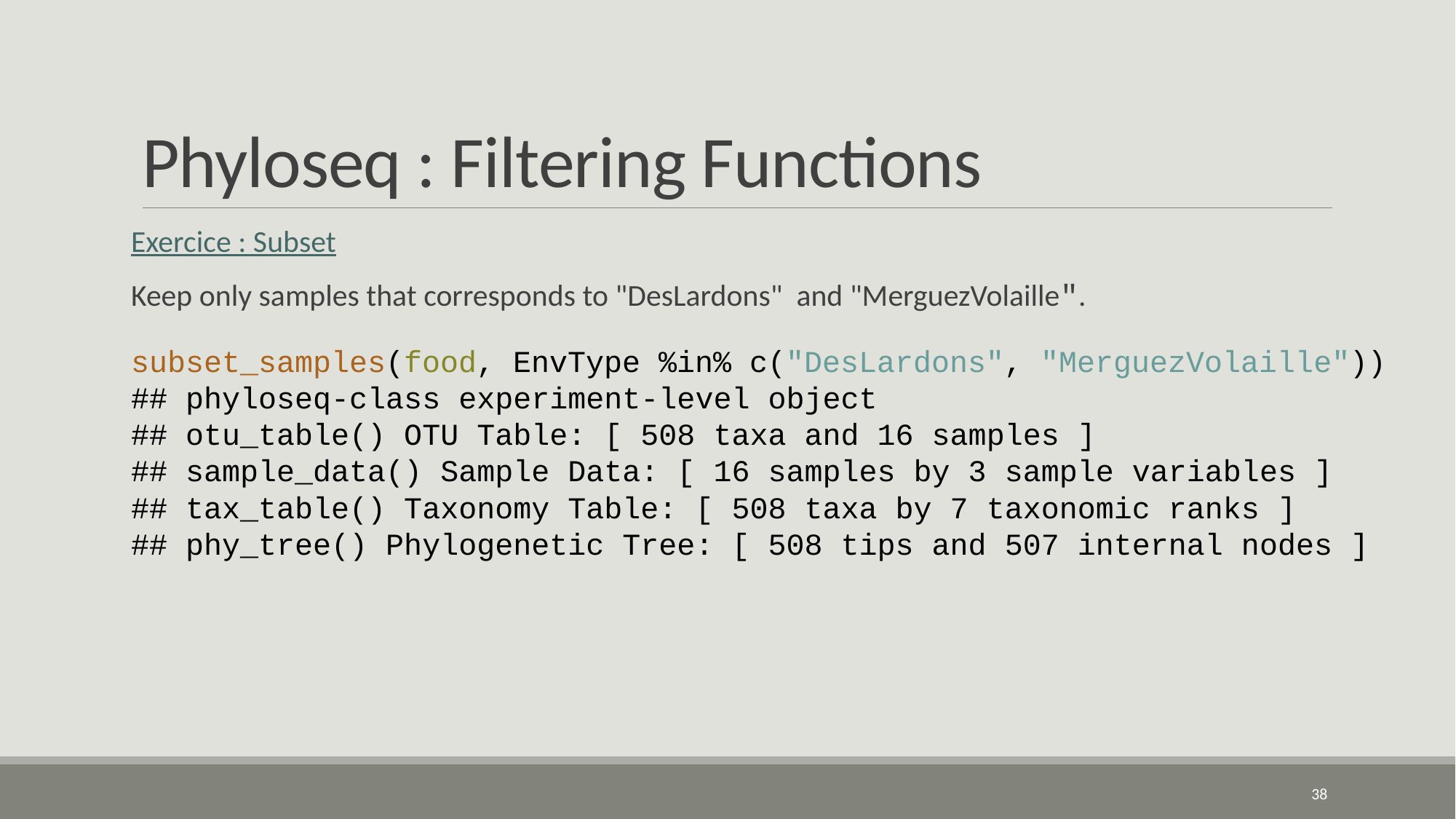

# Phyloseq : Filtering Functions
Exercice : Subset
Keep only samples that corresponds to "DesLardons"  and "MerguezVolaille".

subset_samples(food, EnvType %in% c("DesLardons", "MerguezVolaille"))
## phyloseq-class experiment-level object
## otu_table() OTU Table: [ 508 taxa and 16 samples ]
## sample_data() Sample Data: [ 16 samples by 3 sample variables ]
## tax_table() Taxonomy Table: [ 508 taxa by 7 taxonomic ranks ]
## phy_tree() Phylogenetic Tree: [ 508 tips and 507 internal nodes ]
38